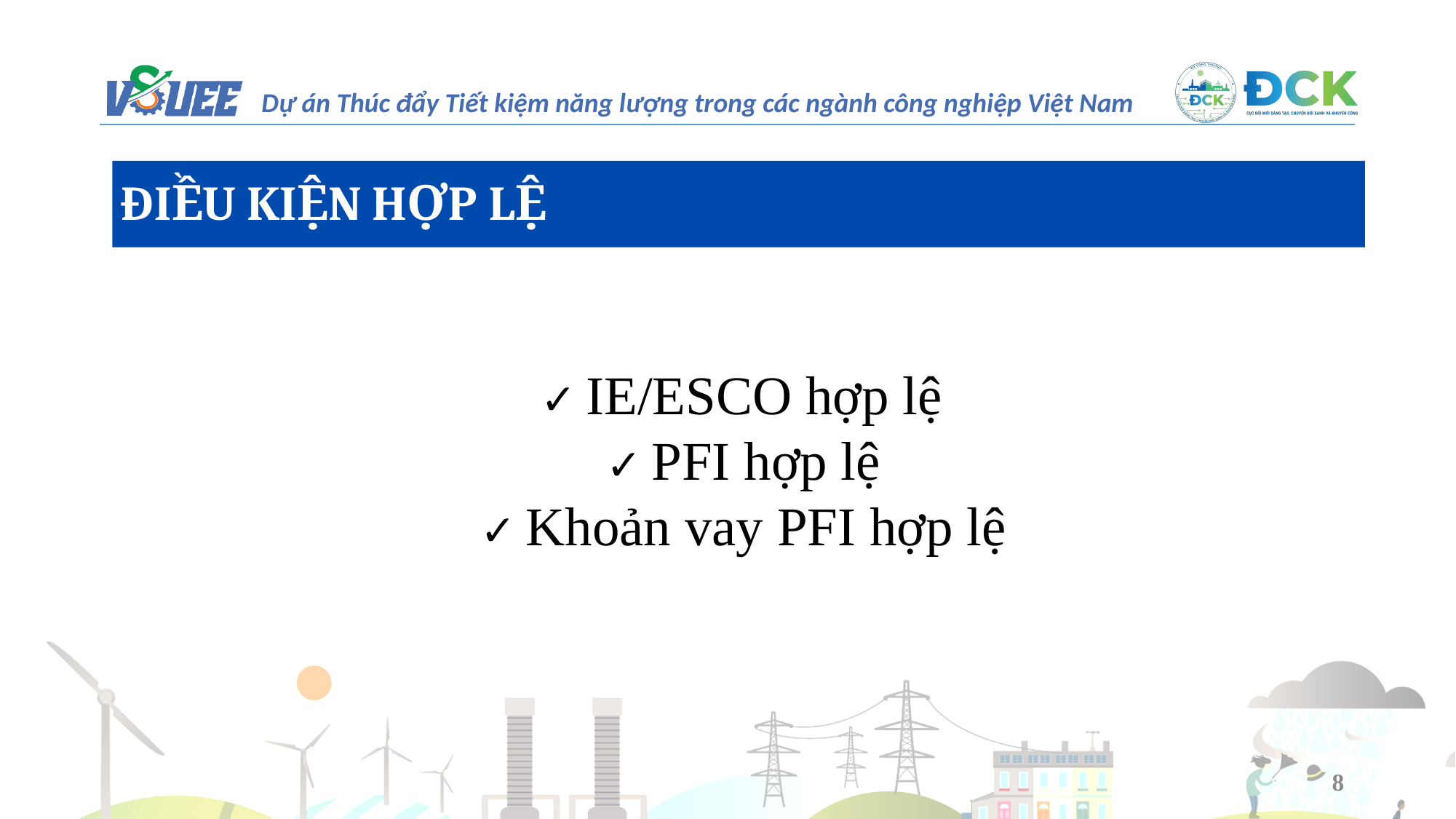

ĐIỀU KIỆN HỢP LỆ
 ✓ IE/ESCO hợp lệ
 ✓ PFI hợp lệ
 ✓ Khoản vay PFI hợp lệ
8